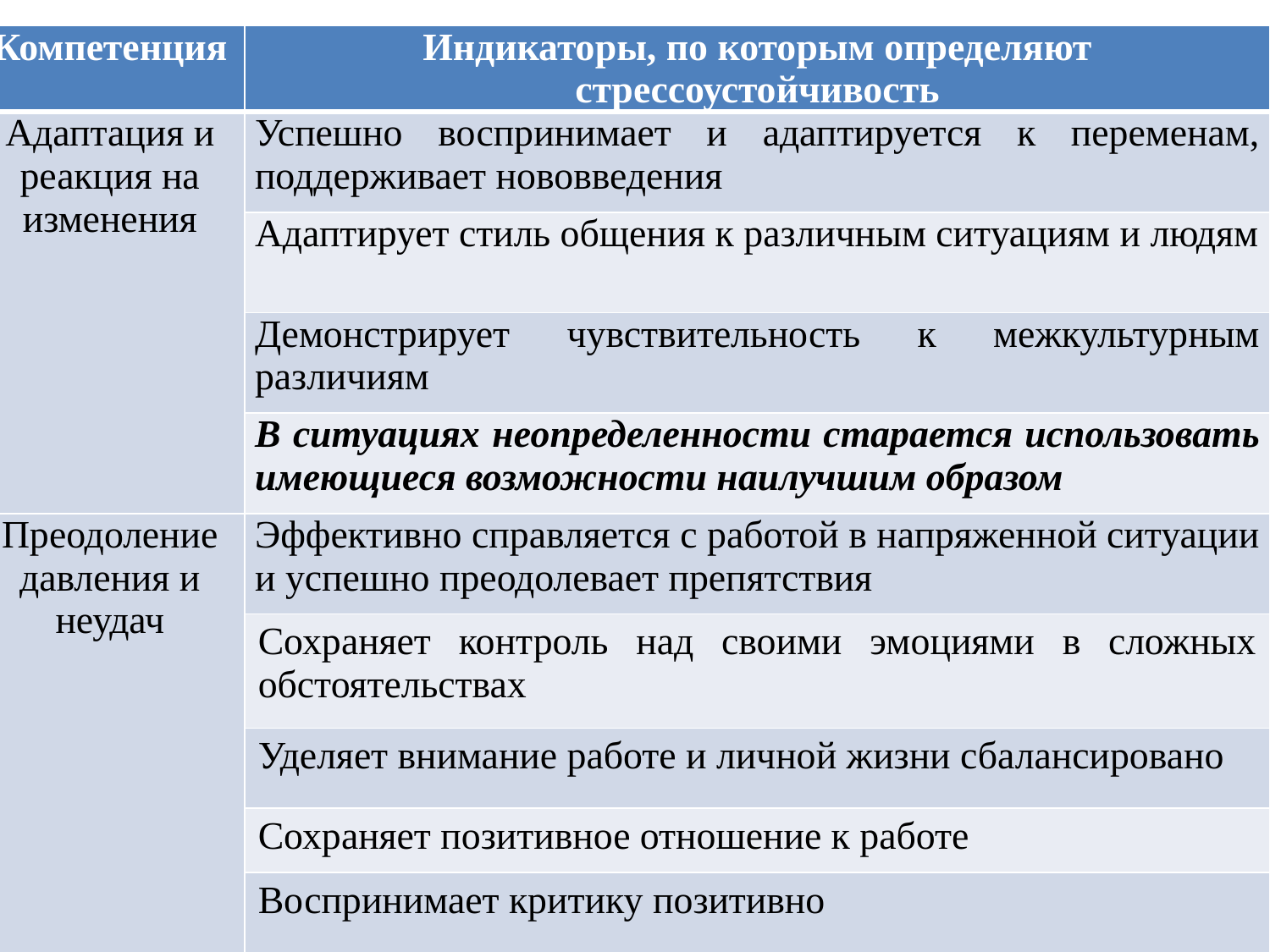

| Компетенция | Индикаторы, по которым определяют стрессоустойчивость |
| --- | --- |
| Адаптация и реакция на изменения | Успешно воспринимает и адаптируется к переменам, поддерживает нововведения |
|  | Адаптирует стиль общения к различным ситуациям и людям |
|  | Демонстрирует чувствительность к межкультурным различиям |
|  | В ситуациях неопределенности старается использовать имеющиеся возможности наилучшим образом |
| Преодоление давления и неудач | Эффективно справляется с работой в напряженной ситуации и успешно преодолевает препятствия |
|  | Сохраняет контроль над своими эмоциями в сложных обстоятельствах |
|  | Уделяет внимание работе и личной жизни сбалансировано |
|  | Сохраняет позитивное отношение к работе |
|  | Воспринимает критику позитивно |
#